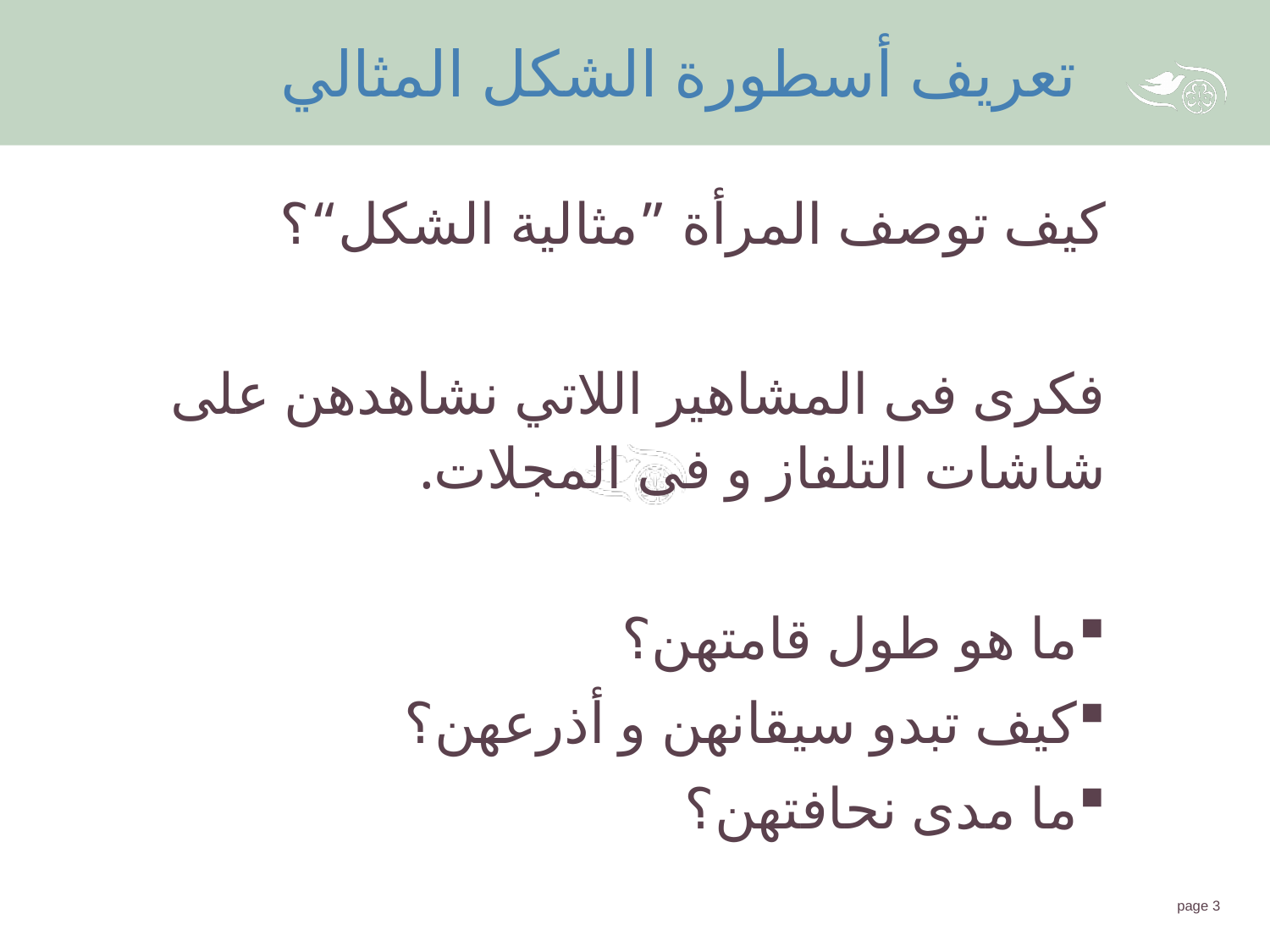

تعريف أسطورة الشكل المثالي
كيف توصف المرأة ”مثالية الشكل“؟

فكرى فى المشاهير اللاتي نشاهدهن على شاشات التلفاز و فى المجلات.

ما هو طول قامتهن؟
كيف تبدو سيقانهن و أذرعهن؟
ما مدى نحافتهن؟